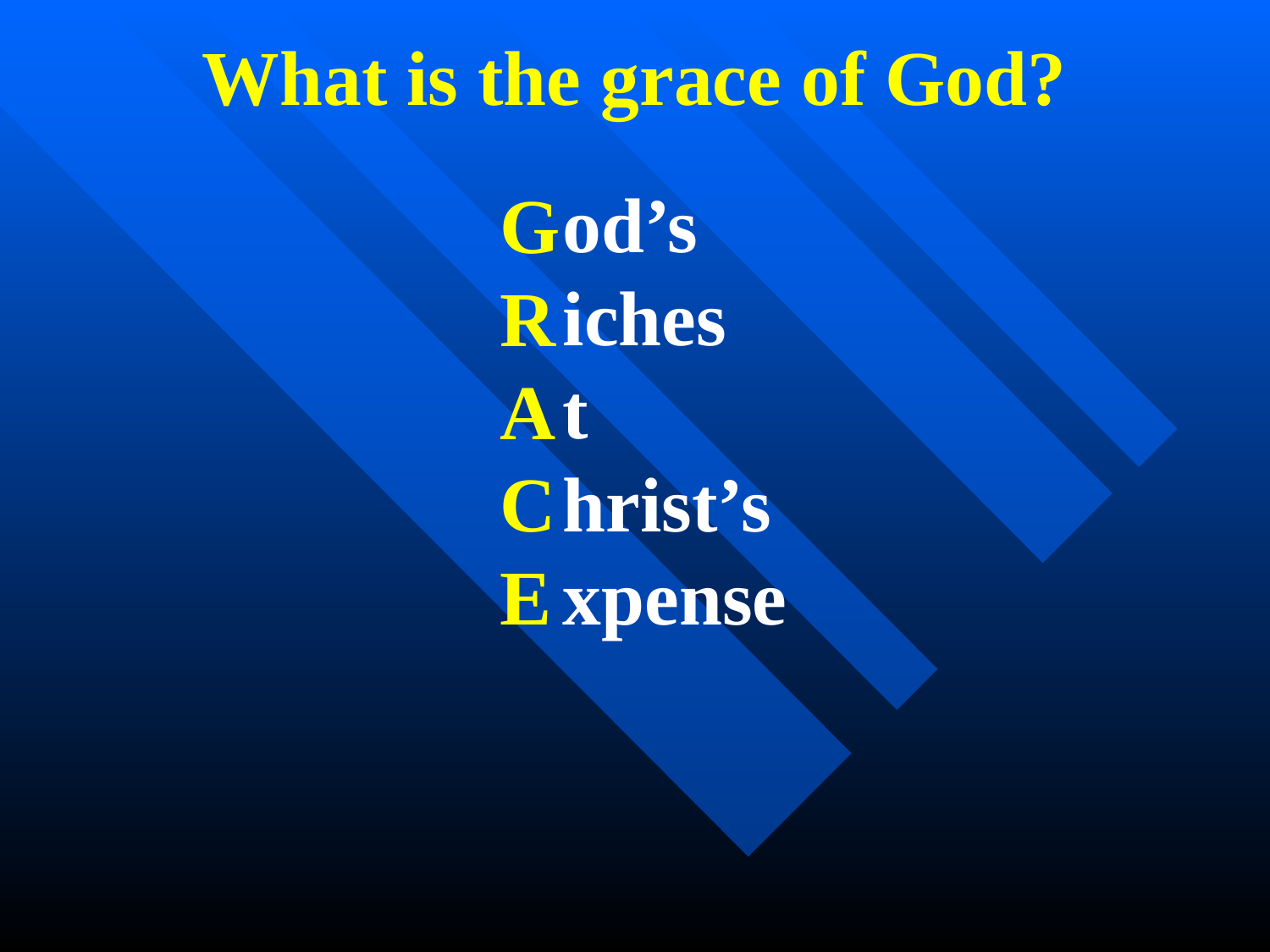

# What is the grace of God?
G
R
A
C
E
od’s
iches
t
hrist’s
xpense